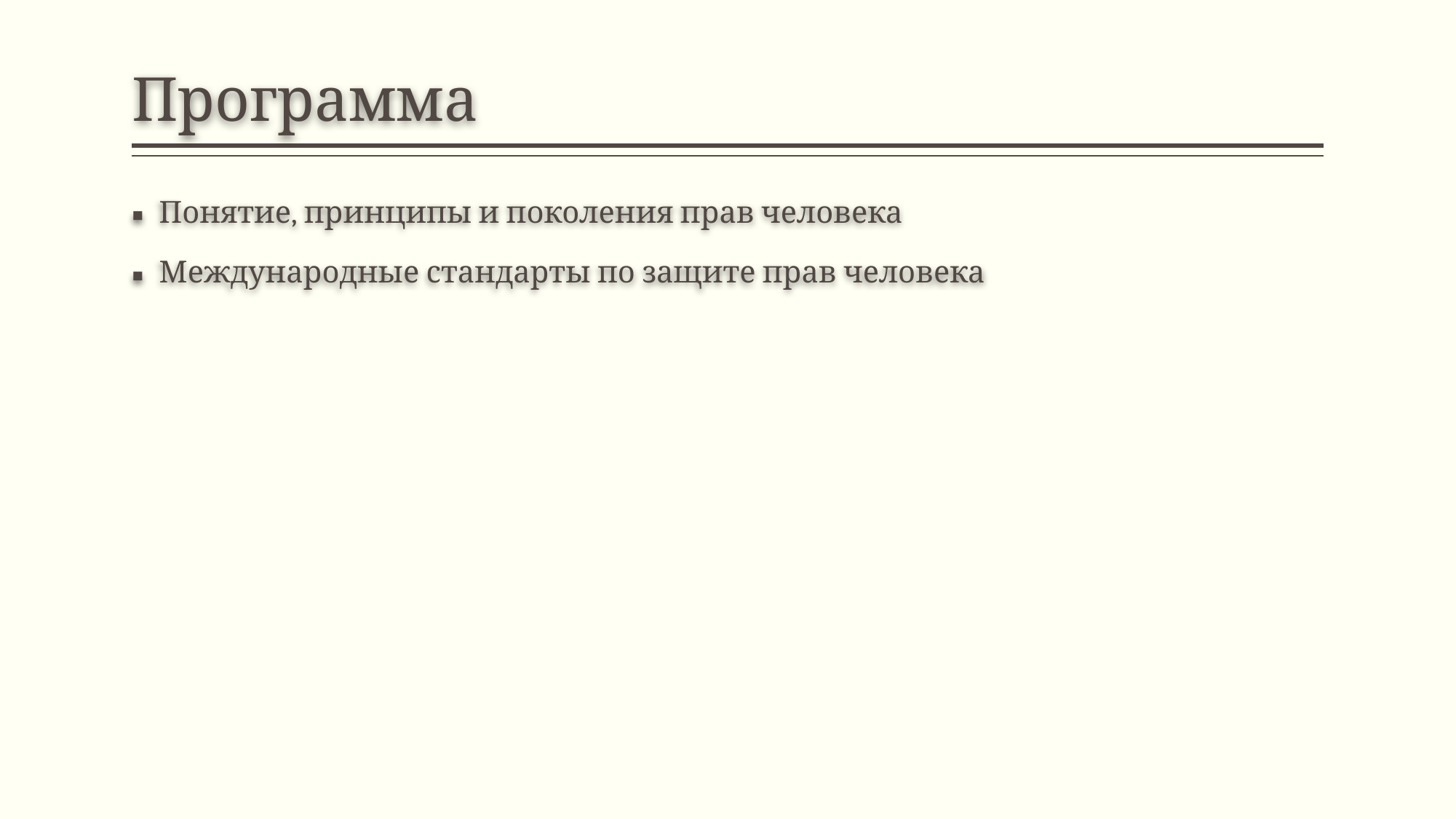

# Программа
Понятие, принципы и поколения прав человека
Международные стандарты по защите прав человека